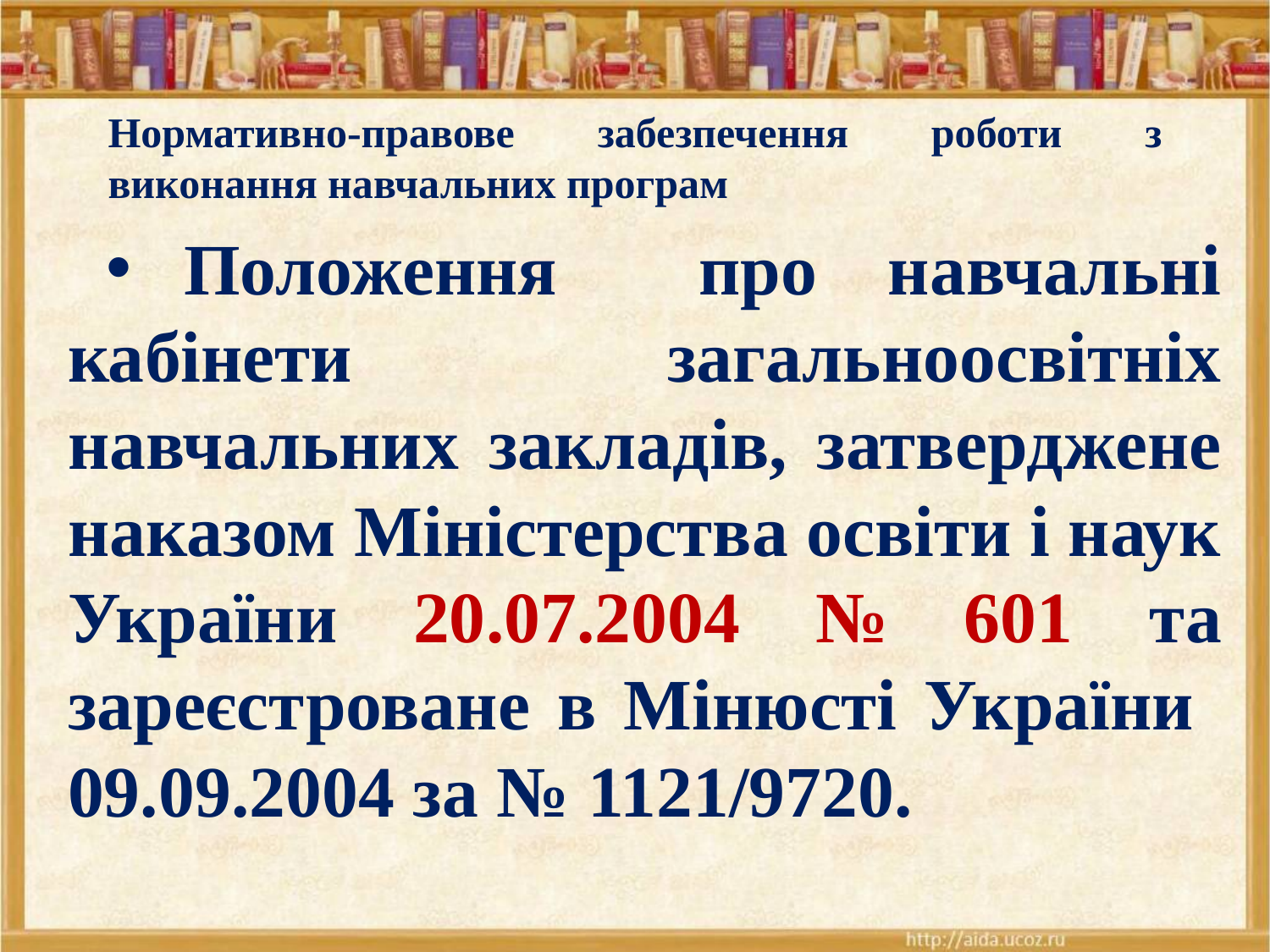

# Нормативно-правове забезпечення роботи з виконання навчальних програм
Положення  про навчальні кабінети загальноосвітніх навчальних закладів, затверджене наказом Міністерства освіти і наук України 20.07.2004 № 601 та зареєстроване в Мінюсті України  09.09.2004 за № 1121/9720.